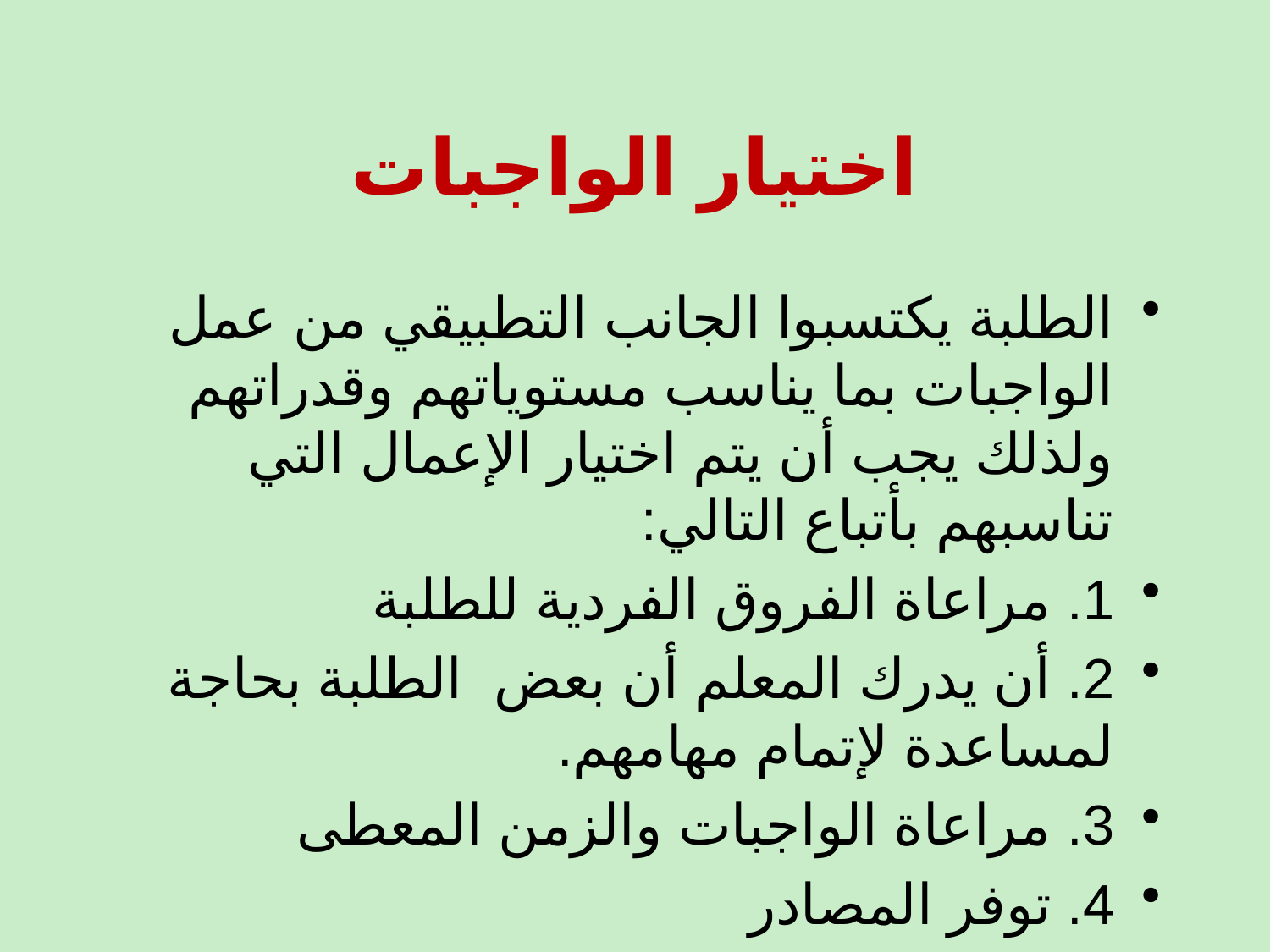

# اختيار الواجبات
الطلبة يكتسبوا الجانب التطبيقي من عمل الواجبات بما يناسب مستوياتهم وقدراتهم ولذلك يجب أن يتم اختيار الإعمال التي تناسبهم بأتباع التالي:
1. مراعاة الفروق الفردية للطلبة
2. أن يدرك المعلم أن بعض  الطلبة بحاجة لمساعدة لإتمام مهامهم.
3. مراعاة الواجبات والزمن المعطى
4. توفر المصادر